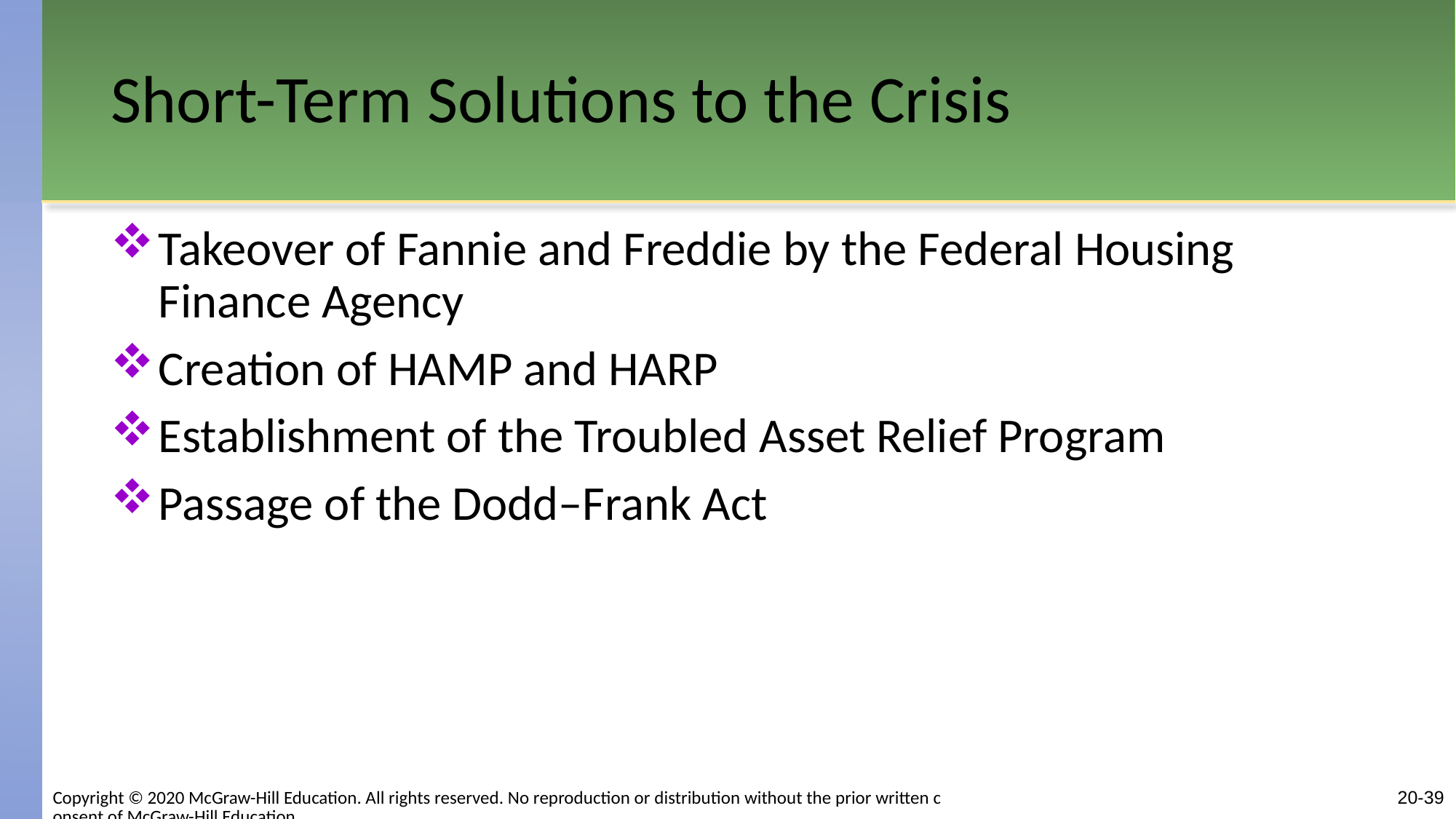

# Short-Term Solutions to the Crisis
Takeover of Fannie and Freddie by the Federal Housing Finance Agency
Creation of HAMP and HARP
Establishment of the Troubled Asset Relief Program
Passage of the Dodd–Frank Act
20-39
Copyright © 2020 McGraw-Hill Education. All rights reserved. No reproduction or distribution without the prior written consent of McGraw-Hill Education.